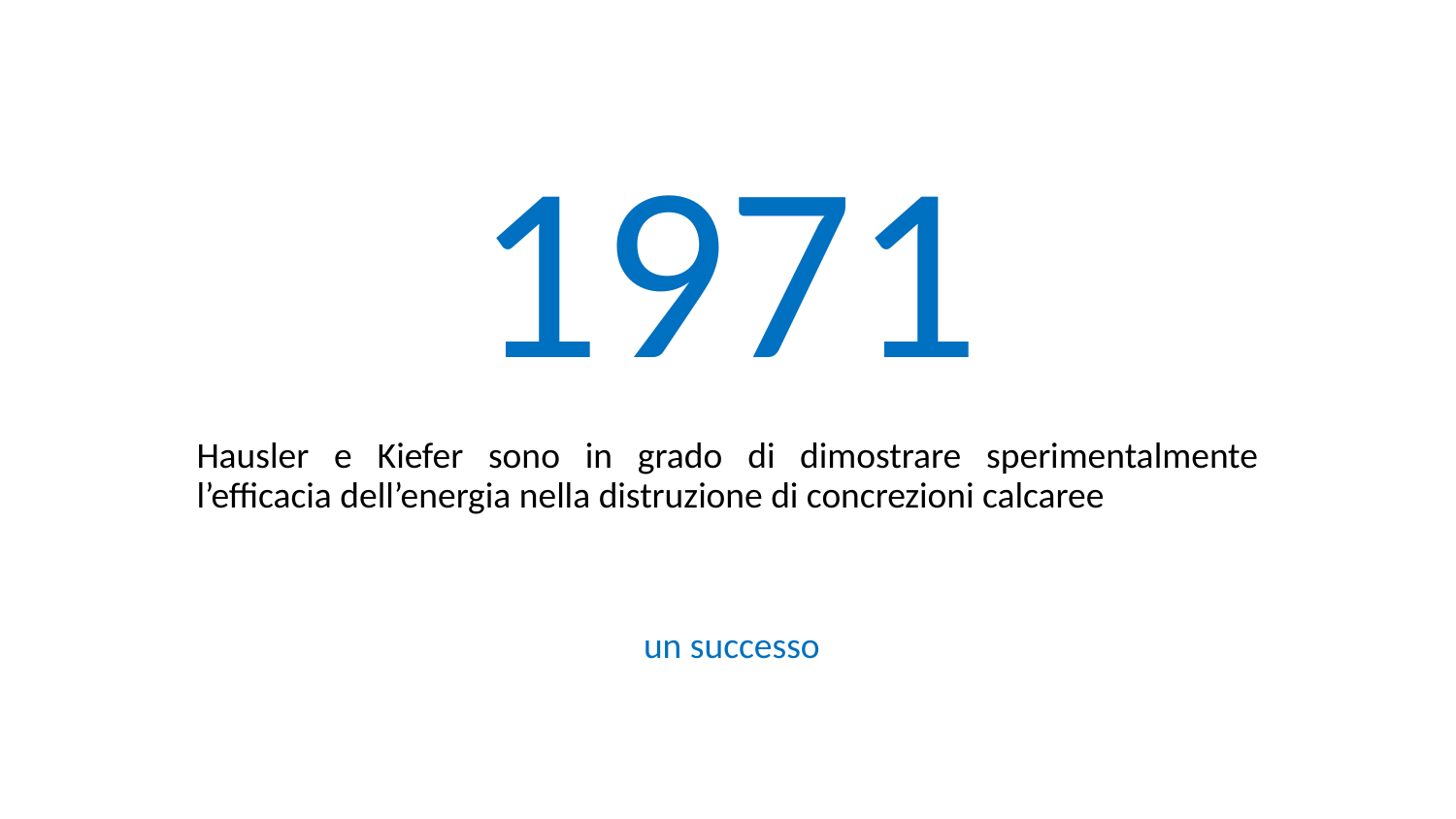

# 1971
Hausler e Kiefer sono in grado di dimostrare sperimentalmente l’efficacia dell’energia nella distruzione di concrezioni calcaree
 un successo